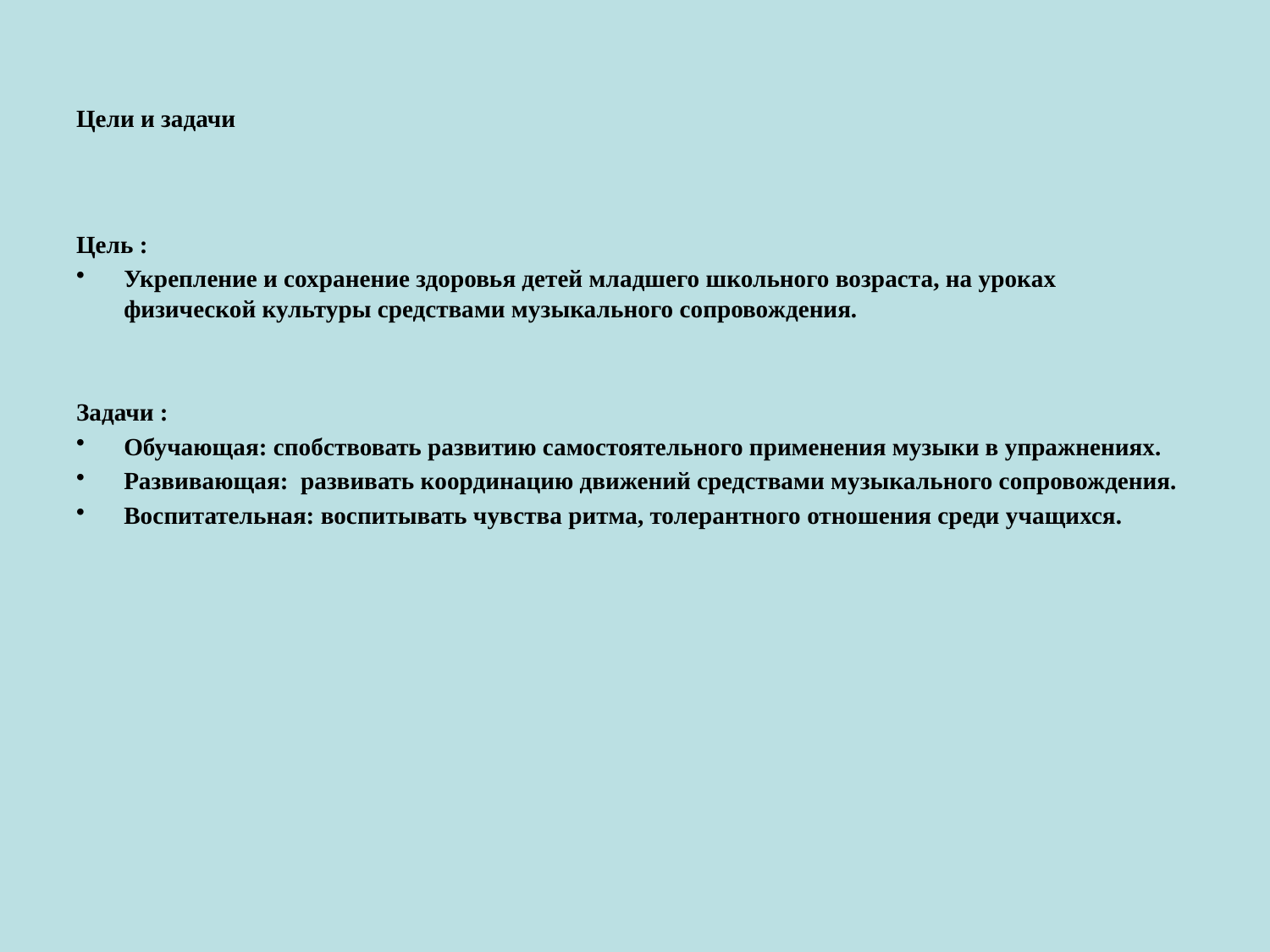

# Цели и задачи
Цель :
Укрепление и сохранение здоровья детей младшего школьного возраста, на уроках физической культуры средствами музыкального сопровождения.

Задачи :
Обучающая: спобствовать развитию самостоятельного применения музыки в упражнениях.
Развивающая:  развивать координацию движений средствами музыкального сопровождения.
Воспитательная: воспитывать чувства ритма, толерантного отношения среди учащихся.